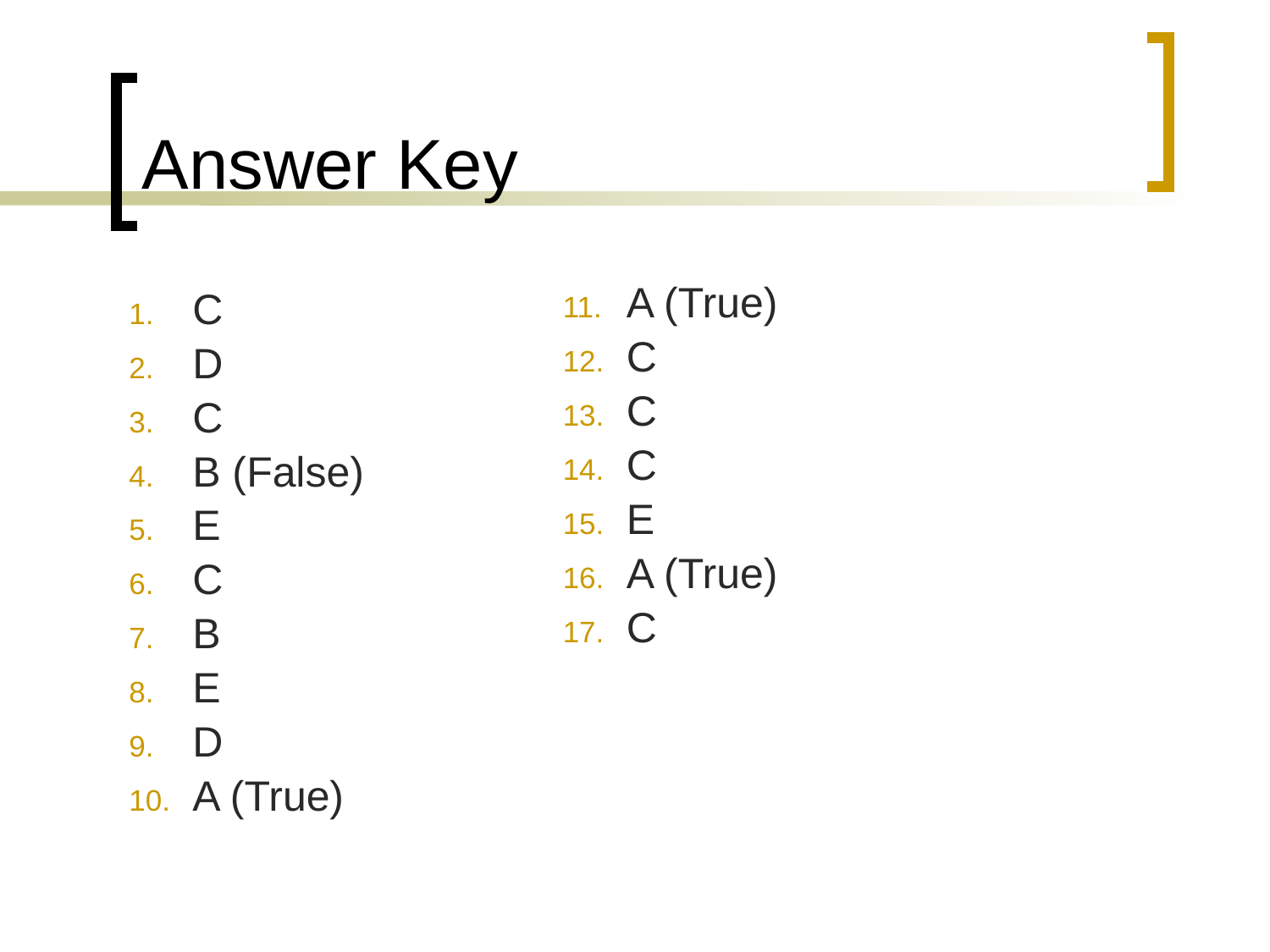

# Answer Key

C
D
C
B (False)
E
C
B
E
D
A (True)

A (True)
C
C
C
E
A (True)
C